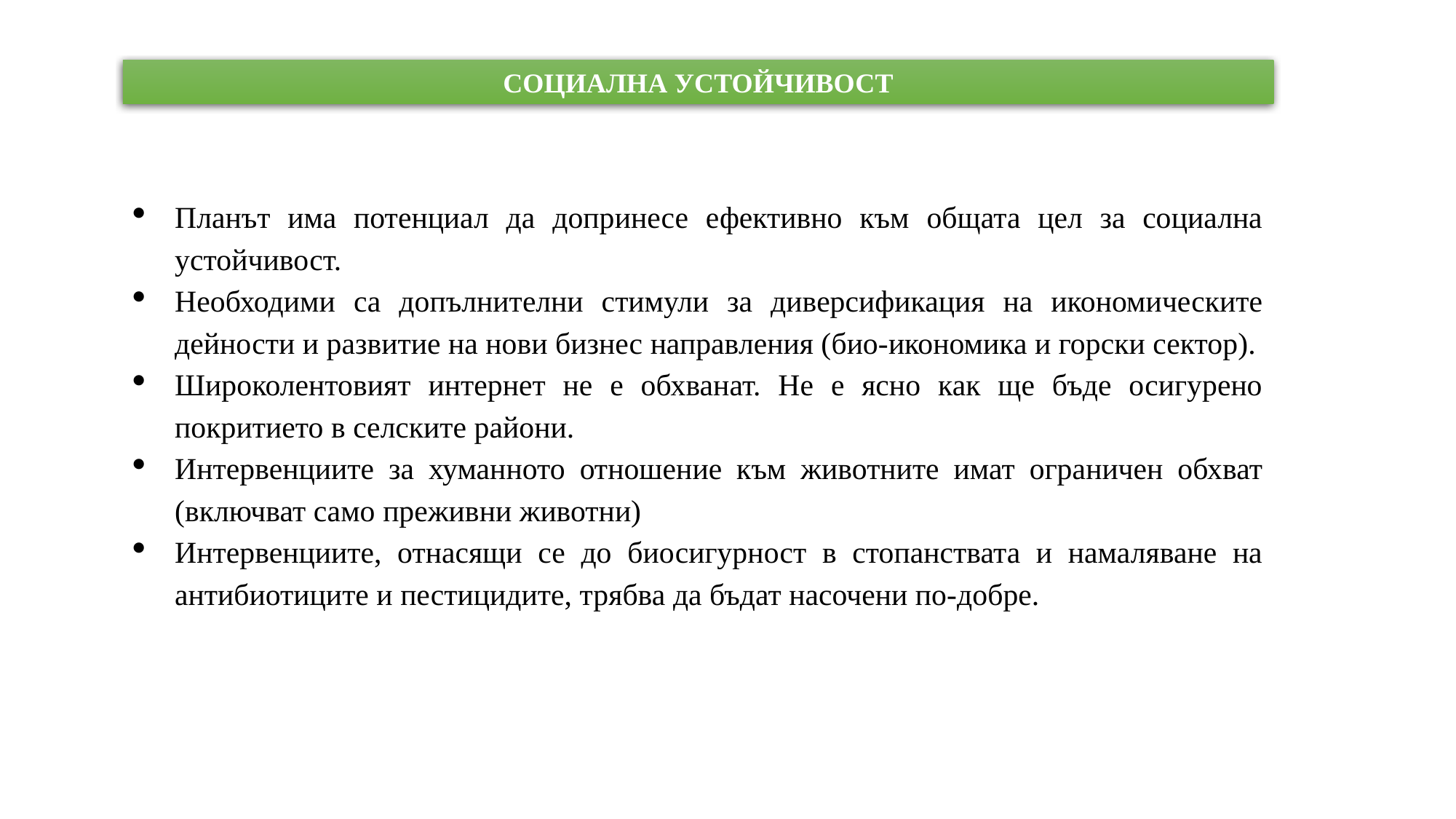

СОЦИАЛНА УСТОЙЧИВОСТ
Планът има потенциал да допринесе ефективно към общата цел за социална устойчивост.
Необходими са допълнителни стимули за диверсификация на икономическите дейности и развитие на нови бизнес направления (био-икономика и горски сектор).
Широколентовият интернет не е обхванат. Не е ясно как ще бъде осигурено покритието в селските райони.
Интервенциите за хуманното отношение към животните имат ограничен обхват (включват само преживни животни)
Интервенциите, отнасящи се до биосигурност в стопанствата и намаляване на антибиотиците и пестицидите, трябва да бъдат насочени по-добре.